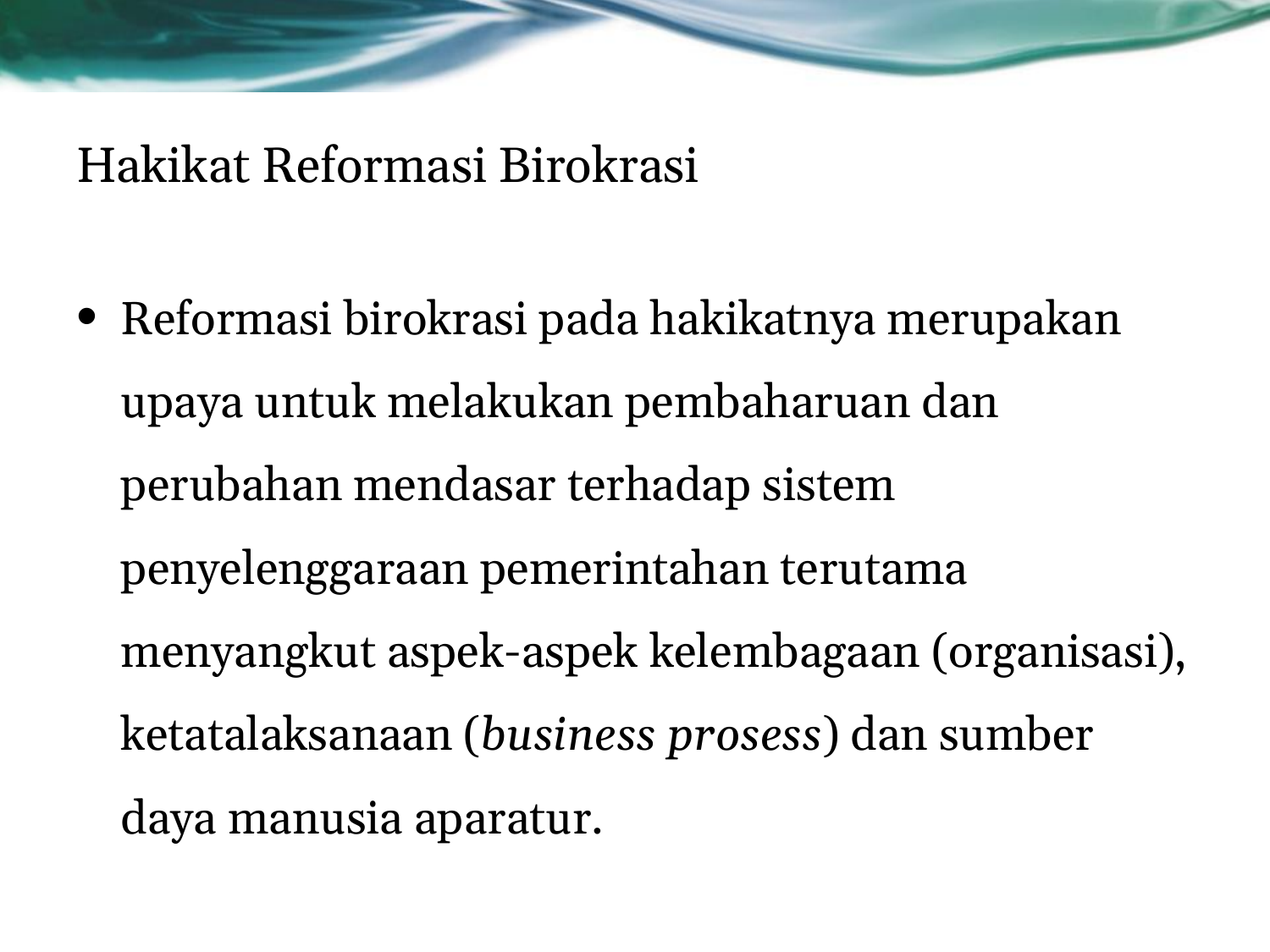

# Hakikat Reformasi Birokrasi
Reformasi birokrasi pada hakikatnya merupakan upaya untuk melakukan pembaharuan dan perubahan mendasar terhadap sistem penyelenggaraan pemerintahan terutama menyangkut aspek-aspek kelembagaan (organisasi), ketatalaksanaan (business prosess) dan sumber daya manusia aparatur.